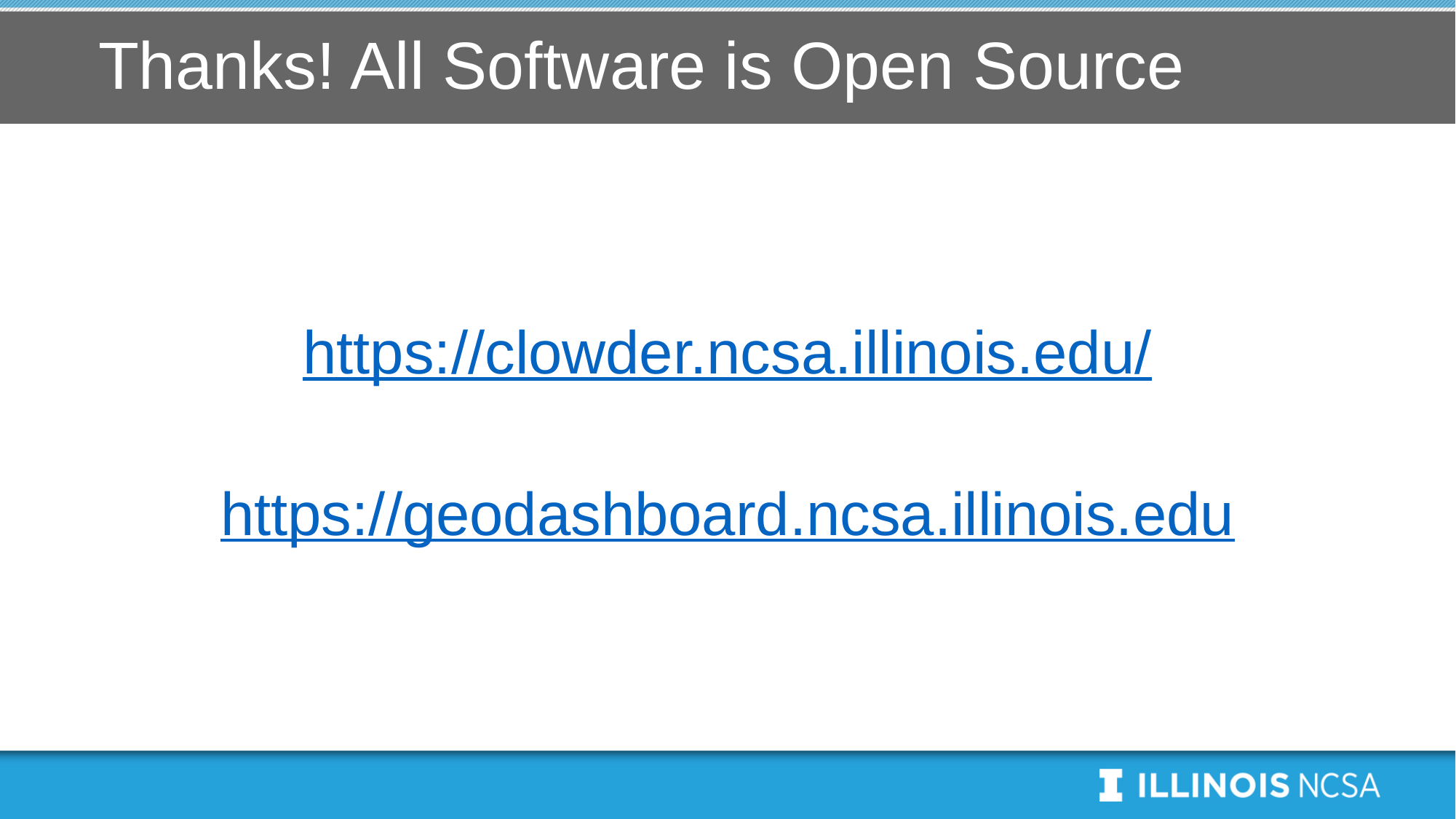

# Thanks! All Software is Open Source

https://clowder.ncsa.illinois.edu/

https://geodashboard.ncsa.illinois.edu